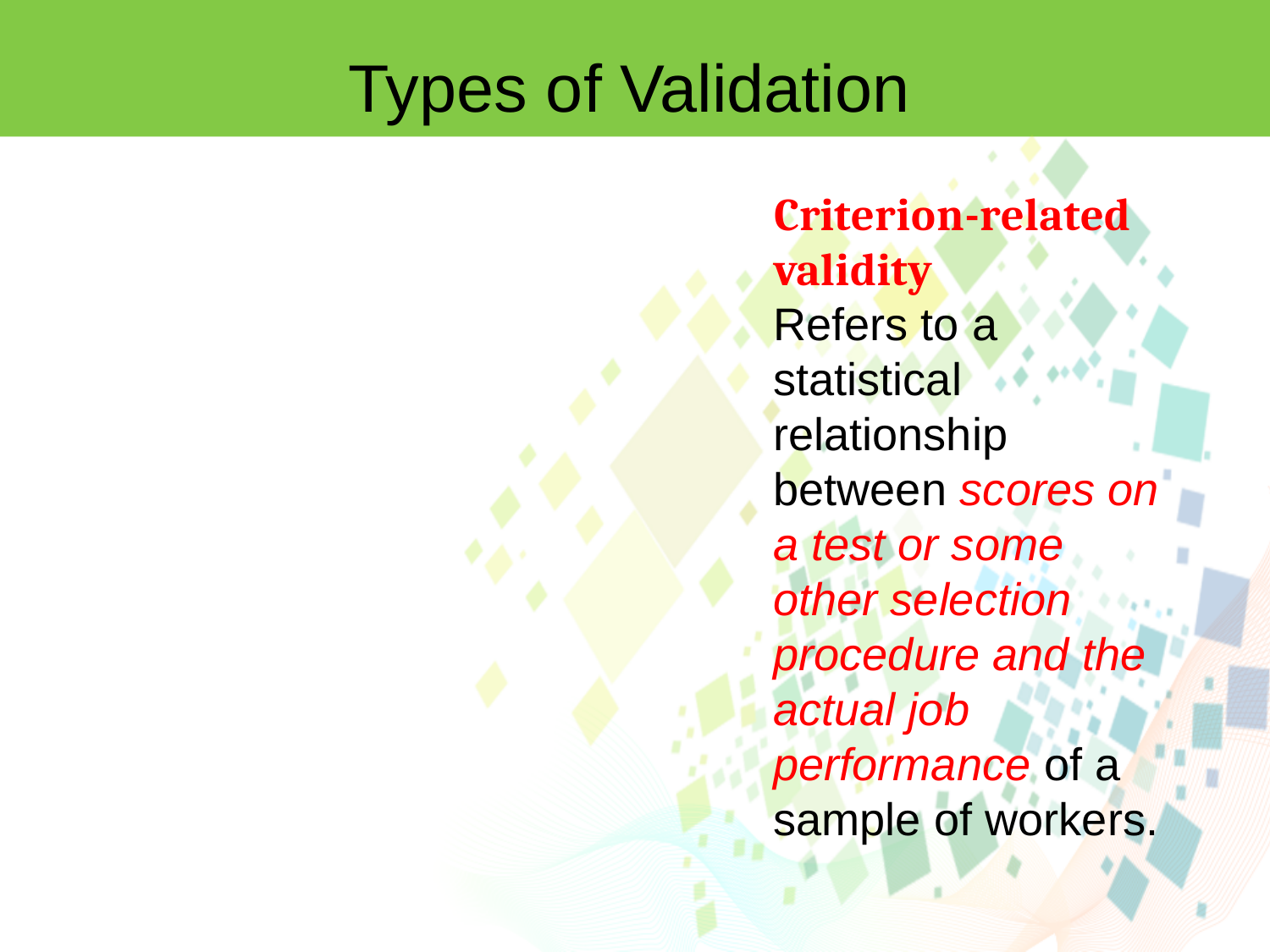

Types of Validation
Criterion-related validity
Refers to a statistical relationship between scores on a test or some other selection procedure and the actual job performance of a sample of workers.